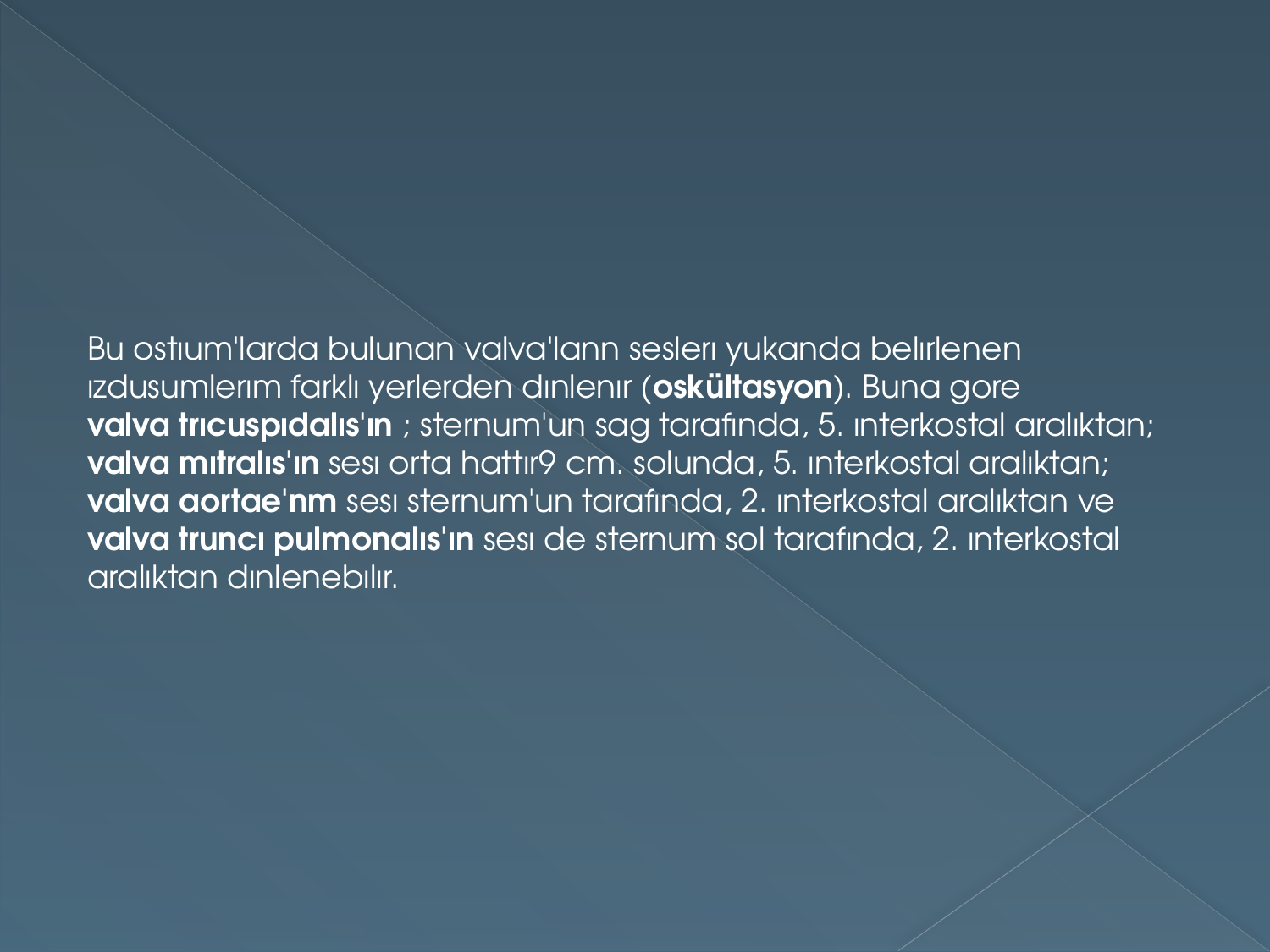

Bu ostıum'larda bulunan valva'lann seslerı yukanda belırlenen ızdusumlerım farklı yerlerden dınlenır (oskültasyon). Buna gore
valva trıcuspıdalıs'ın ; sternum'un sag tarafında, 5. ınterkostal aralıktan;
valva mıtralıs'ın sesı orta hattır9 cm. solunda, 5. ınterkostal aralıktan;
valva aortae'nm sesı sternum'un tarafında, 2. ınterkostal aralıktan ve
valva truncı pulmonalıs'ın sesı de sternum sol tarafında, 2. ınterkostal aralıktan dınlenebılır.